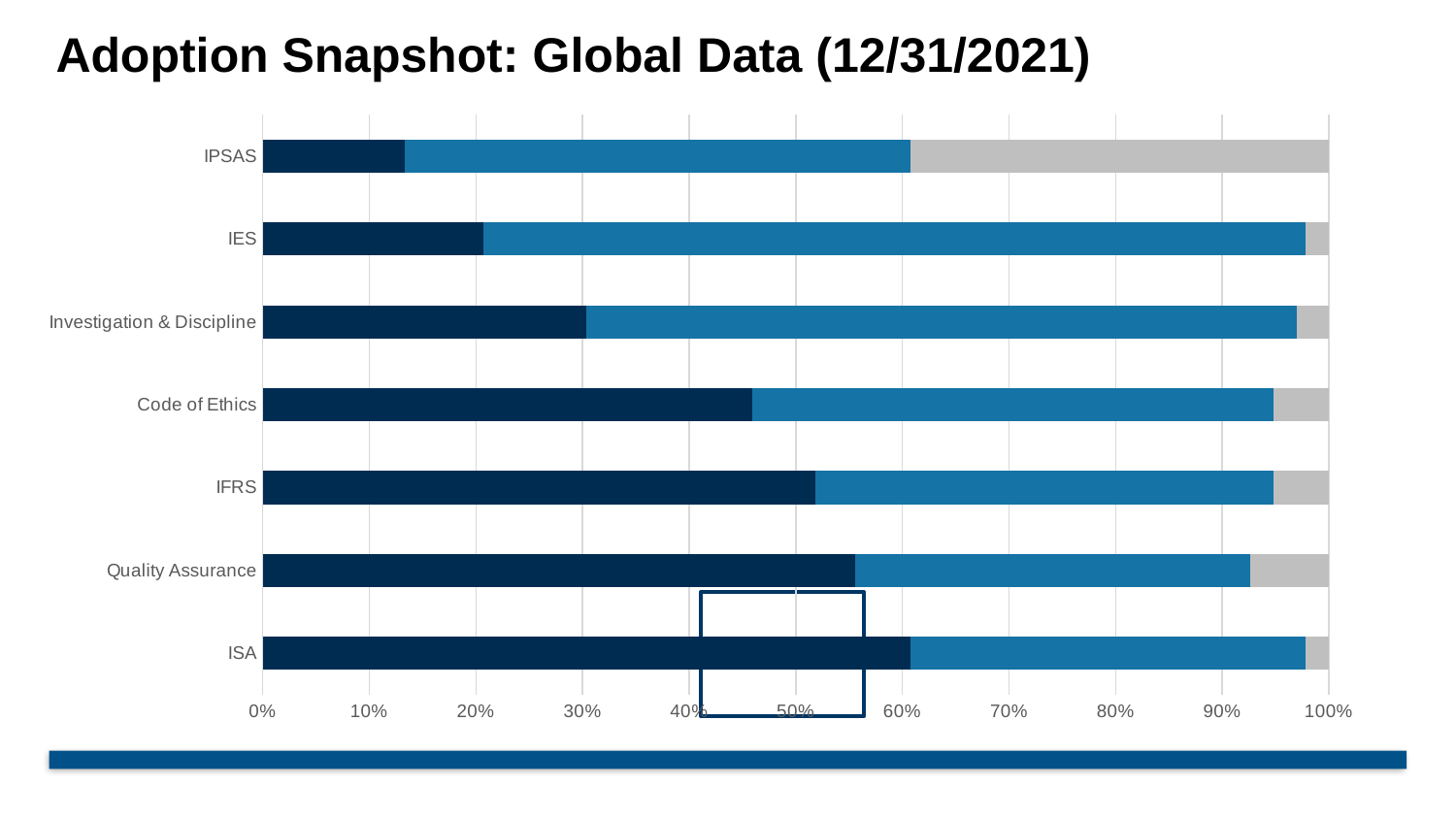

# Adoption Snapshot: Global Data (12/31/2021)

### Chart

| Category | Adopted | Partially Adopted | Not Adopted |
|---|---|---|---|
| ISA | 0.6074074074074074 | 0.37037037037037035 | 0.022222222222222223 |
| Quality Assurance | 0.5555555555555556 | 0.37037037037037035 | 0.07407407407407407 |
| IFRS | 0.5185185185185185 | 0.42962962962962964 | 0.05185185185185185 |
| Code of Ethics | 0.45925925925925926 | 0.4888888888888889 | 0.05185185185185185 |
| Investigation & Discipline | 0.3037037037037037 | 0.6666666666666666 | 0.02962962962962963 |
| IES | 0.2074074074074074 | 0.7703703703703704 | 0.022222222222222223 |
| IPSAS | 0.13333333333333333 | 0.4740740740740741 | 0.3925925925925926 |